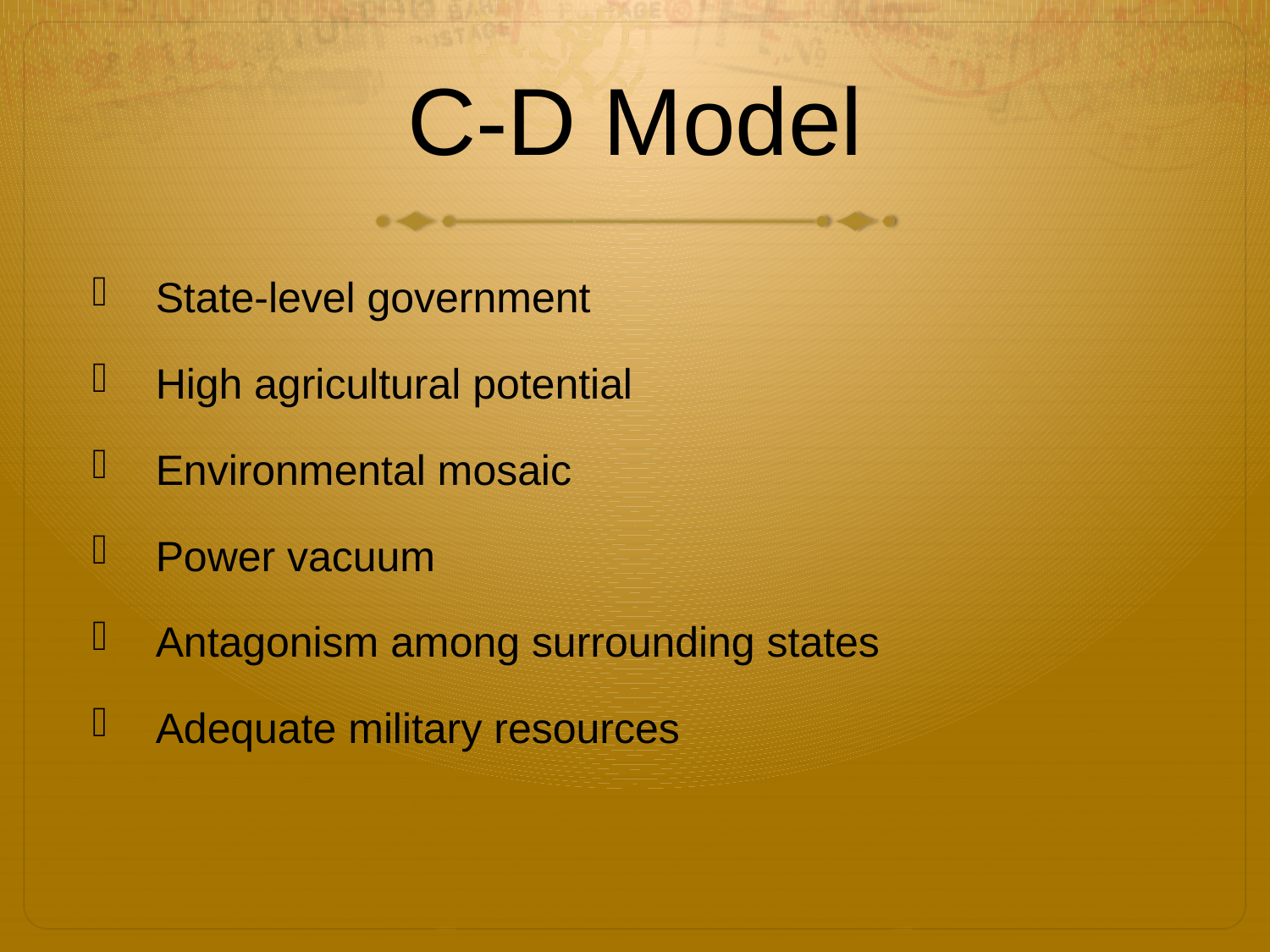

# C-D Model
State-level government
High agricultural potential
Environmental mosaic
Power vacuum
Antagonism among surrounding states
Adequate military resources